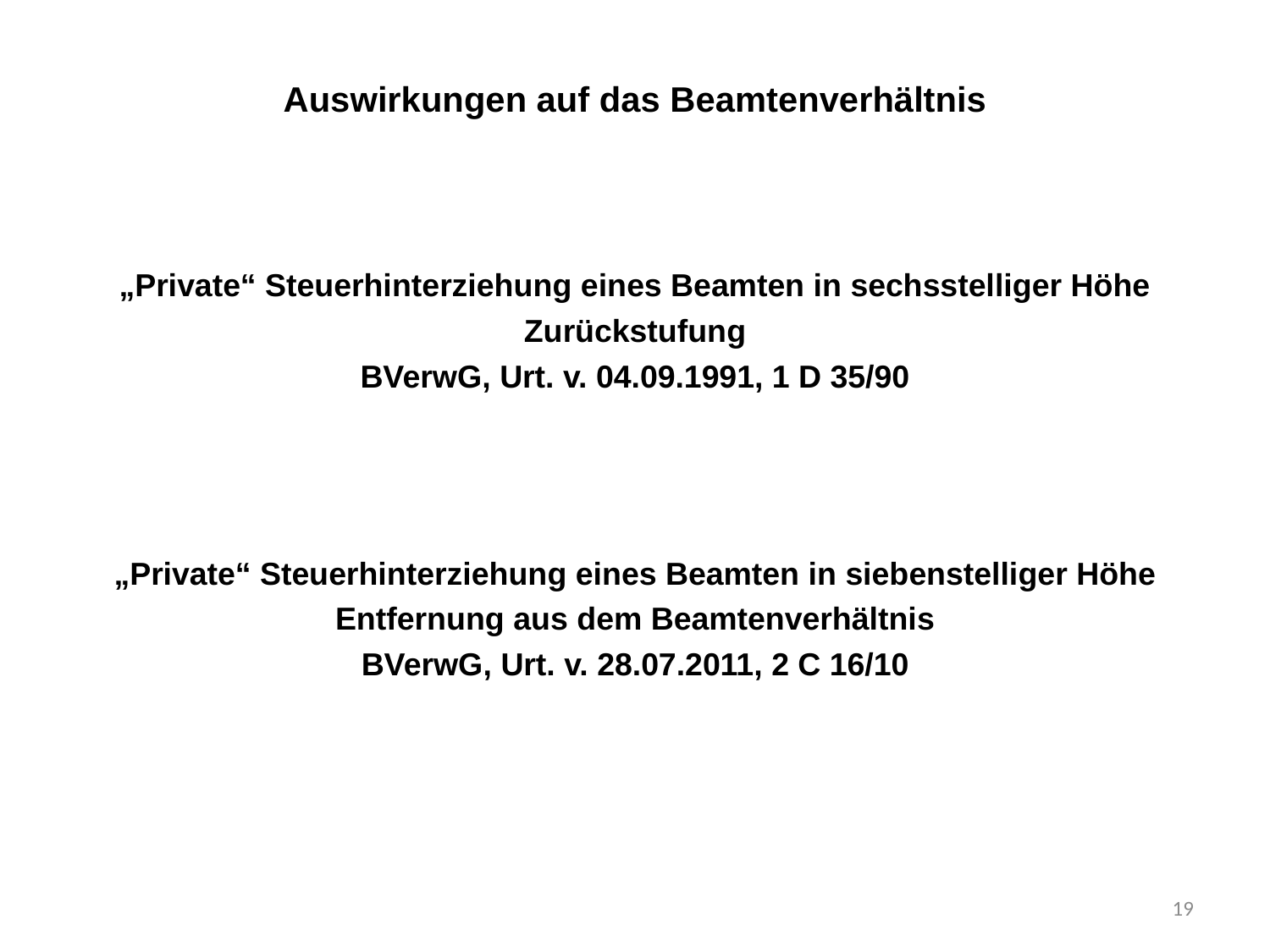

# Auswirkungen auf das Beamtenverhältnis

„Private“ Steuerhinterziehung eines Beamten in sechsstelliger Höhe
Zurückstufung
BVerwG, Urt. v. 04.09.1991, 1 D 35/90
„Private“ Steuerhinterziehung eines Beamten in siebenstelliger Höhe
Entfernung aus dem Beamtenverhältnis
BVerwG, Urt. v. 28.07.2011, 2 C 16/10
19